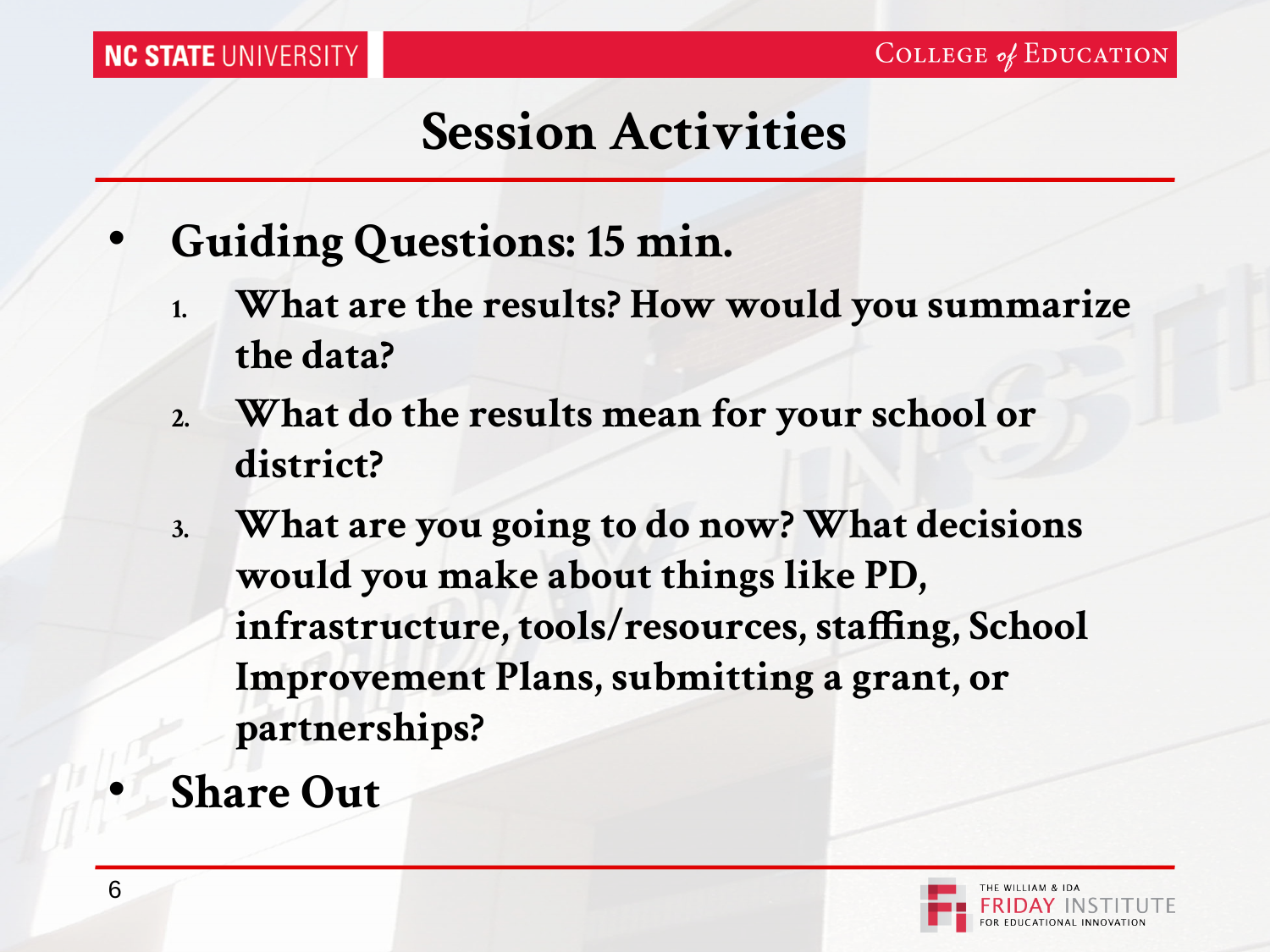

# Session Activities
Guiding Questions: 15 min.
What are the results? How would you summarize the data?
What do the results mean for your school or district?
What are you going to do now? What decisions would you make about things like PD, infrastructure, tools/resources, staffing, School Improvement Plans, submitting a grant, or partnerships?
Share Out

6